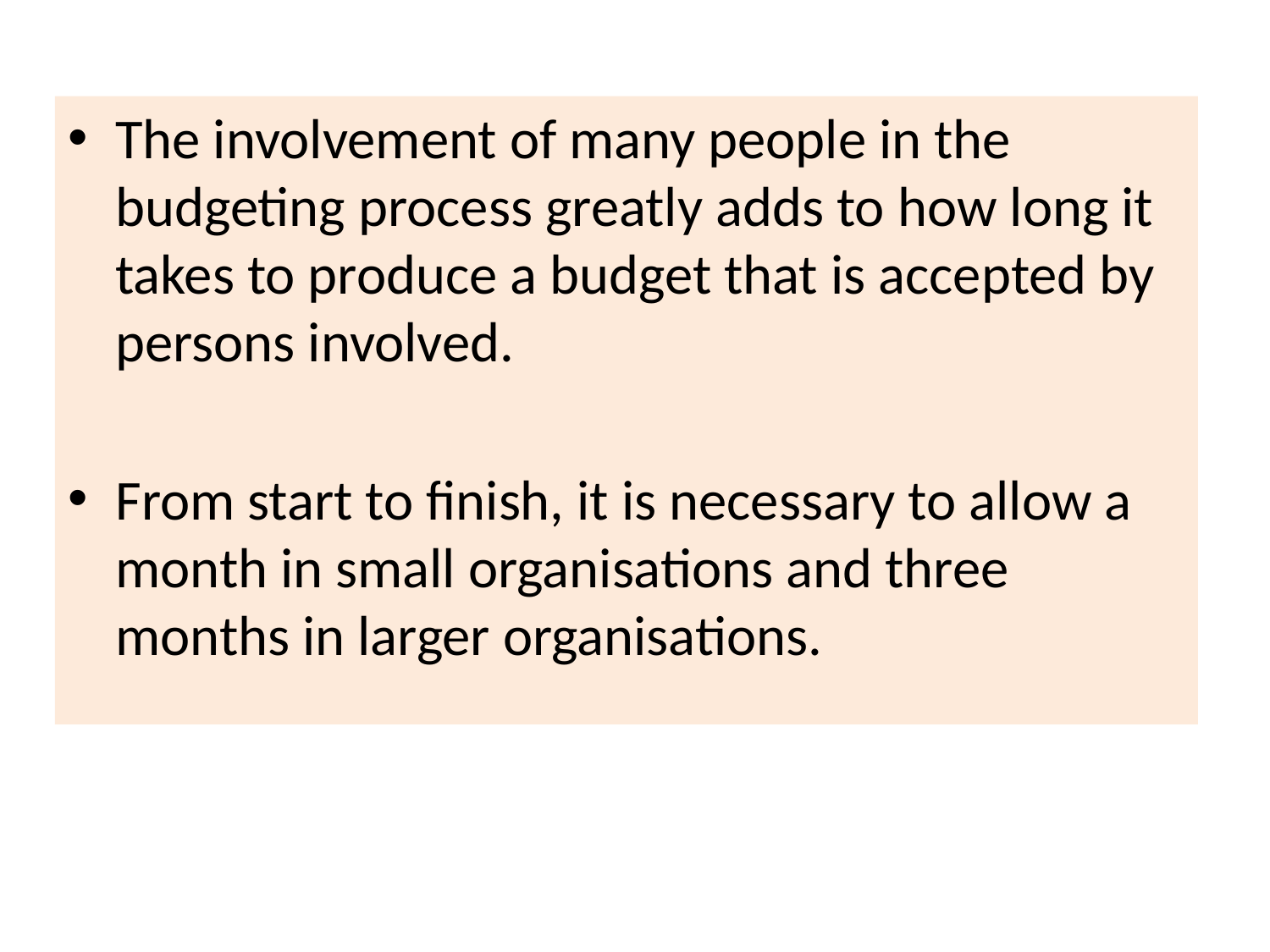

The involvement of many people in the budgeting process greatly adds to how long it takes to produce a budget that is accepted by persons involved.

From start to finish, it is necessary to allow a month in small organisations and three months in larger organisations.